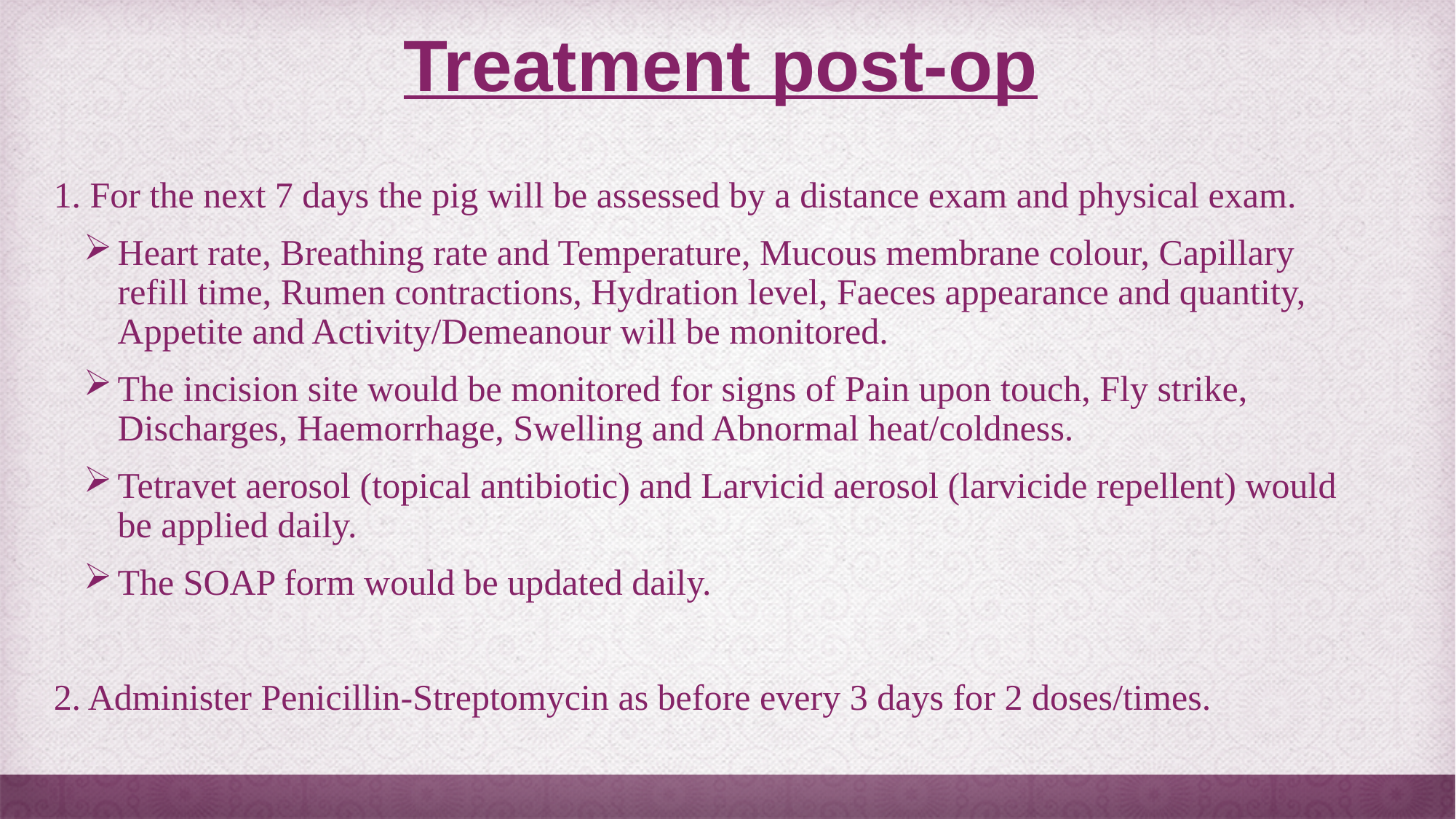

# Treatment post-op
1. For the next 7 days the pig will be assessed by a distance exam and physical exam.
Heart rate, Breathing rate and Temperature, Mucous membrane colour, Capillary refill time, Rumen contractions, Hydration level, Faeces appearance and quantity, Appetite and Activity/Demeanour will be monitored.
The incision site would be monitored for signs of Pain upon touch, Fly strike, Discharges, Haemorrhage, Swelling and Abnormal heat/coldness.
Tetravet aerosol (topical antibiotic) and Larvicid aerosol (larvicide repellent) would be applied daily.
The SOAP form would be updated daily.

2. Administer Penicillin-Streptomycin as before every 3 days for 2 doses/times.